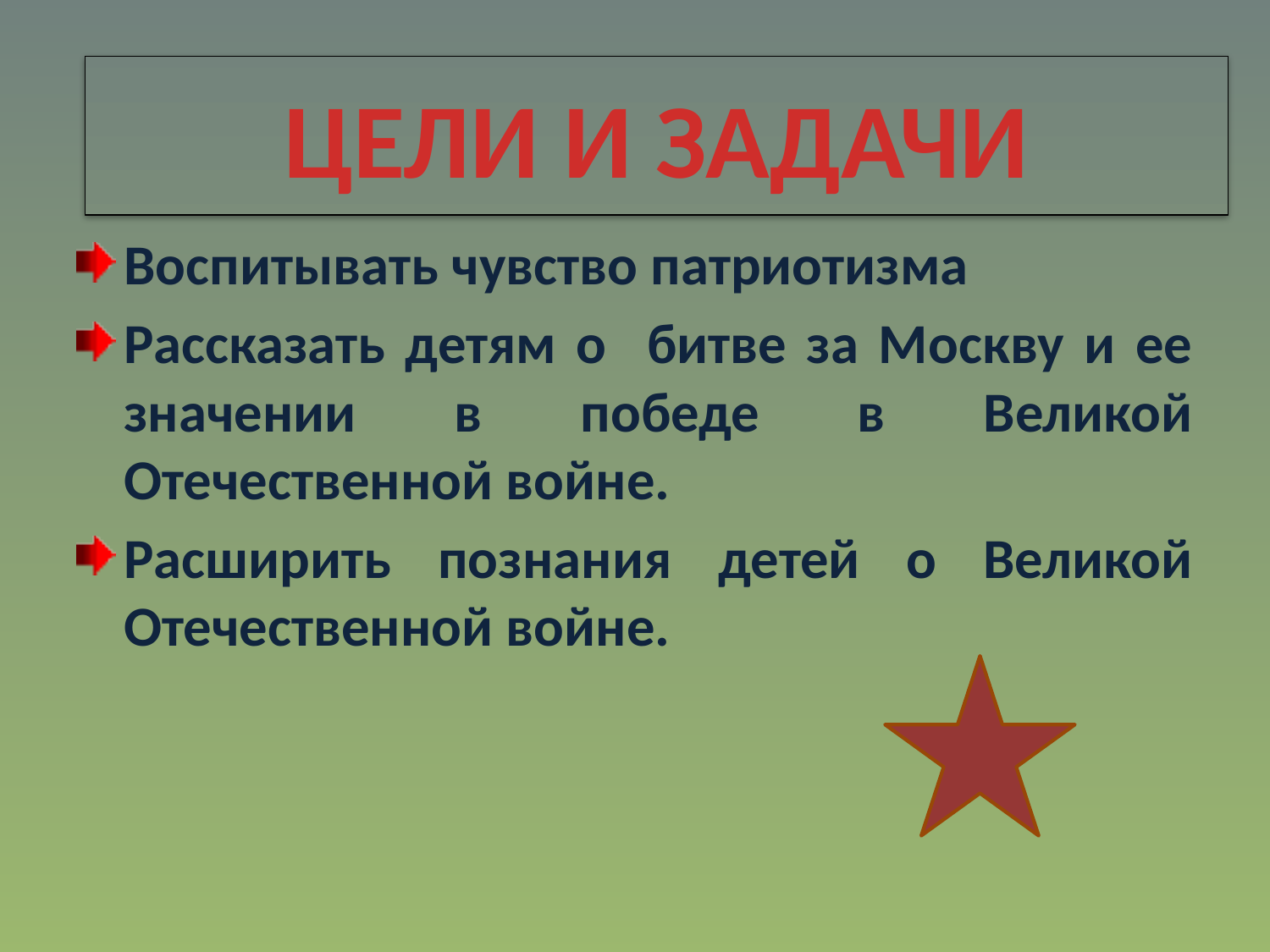

# ЦЕЛИ И ЗАДАЧИ
Воспитывать чувство патриотизма
Рассказать детям о  битве за Москву и ее значении в победе в Великой Отечественной войне.
Расширить познания детей о Великой Отечественной войне.